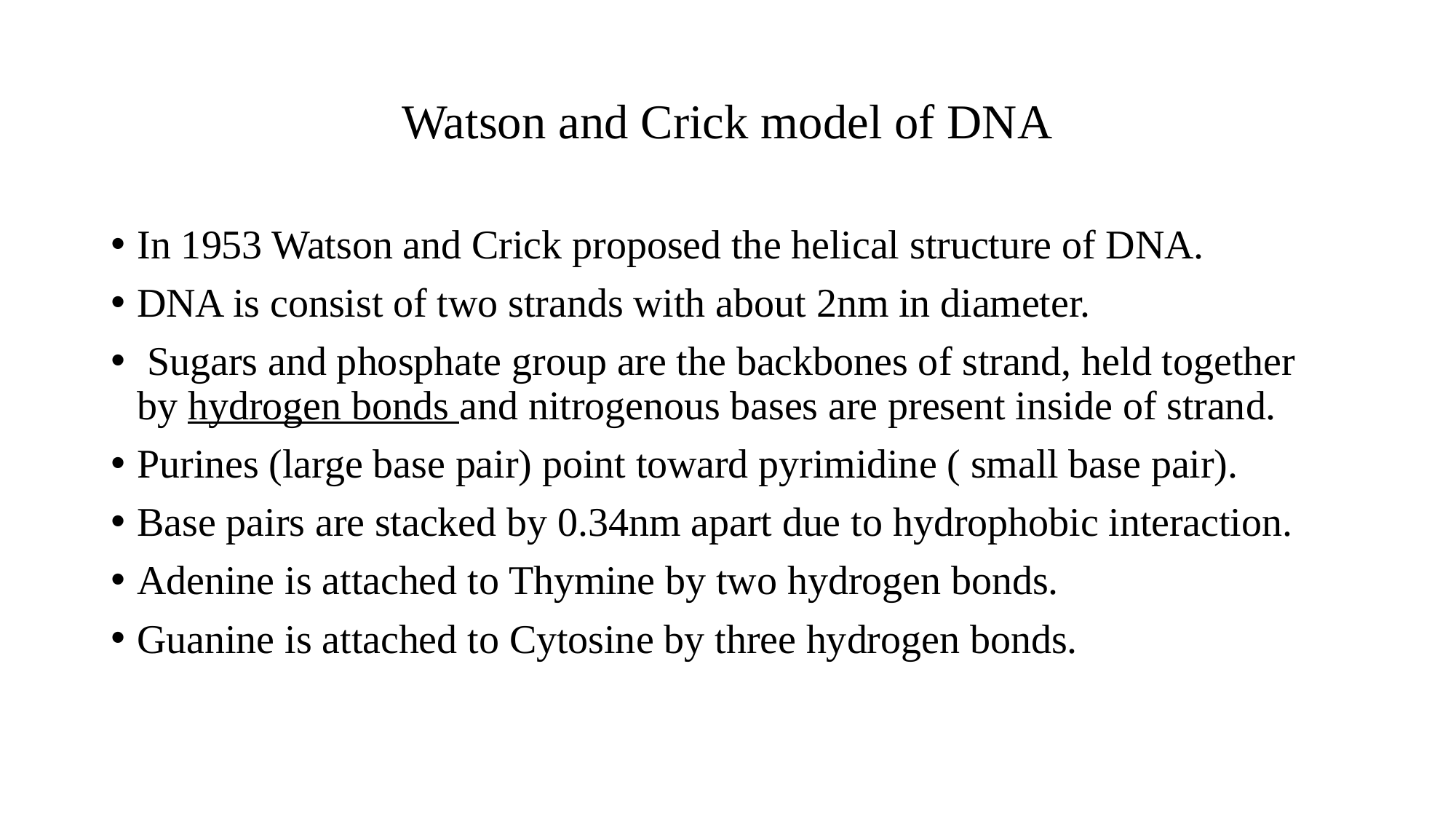

# Watson and Crick model of DNA
In 1953 Watson and Crick proposed the helical structure of DNA.
DNA is consist of two strands with about 2nm in diameter.
 Sugars and phosphate group are the backbones of strand, held together by hydrogen bonds and nitrogenous bases are present inside of strand.
Purines (large base pair) point toward pyrimidine ( small base pair).
Base pairs are stacked by 0.34nm apart due to hydrophobic interaction.
Adenine is attached to Thymine by two hydrogen bonds.
Guanine is attached to Cytosine by three hydrogen bonds.